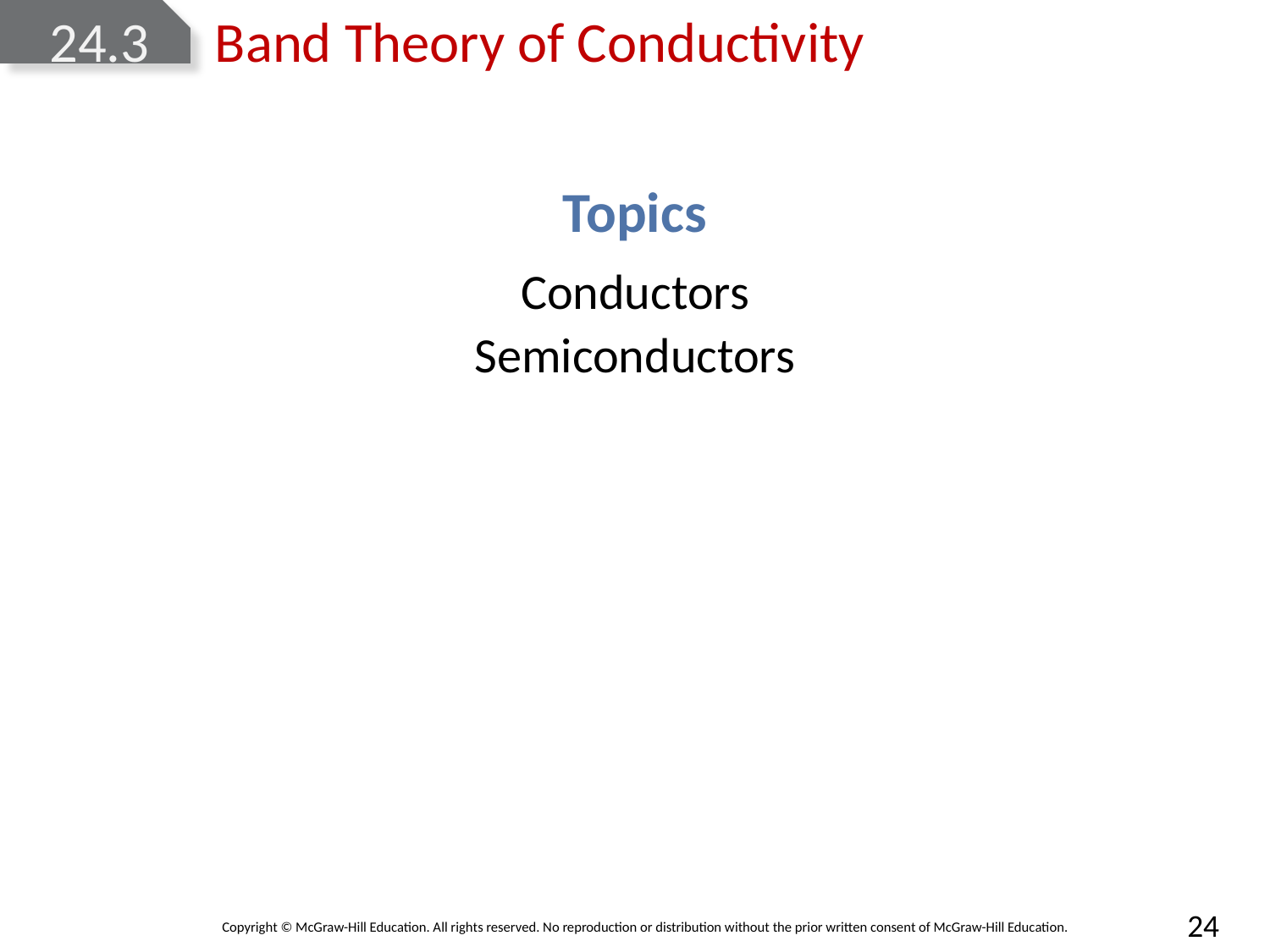

# 24.3 Band Theory of Conductivity
Topics
Conductors
Semiconductors